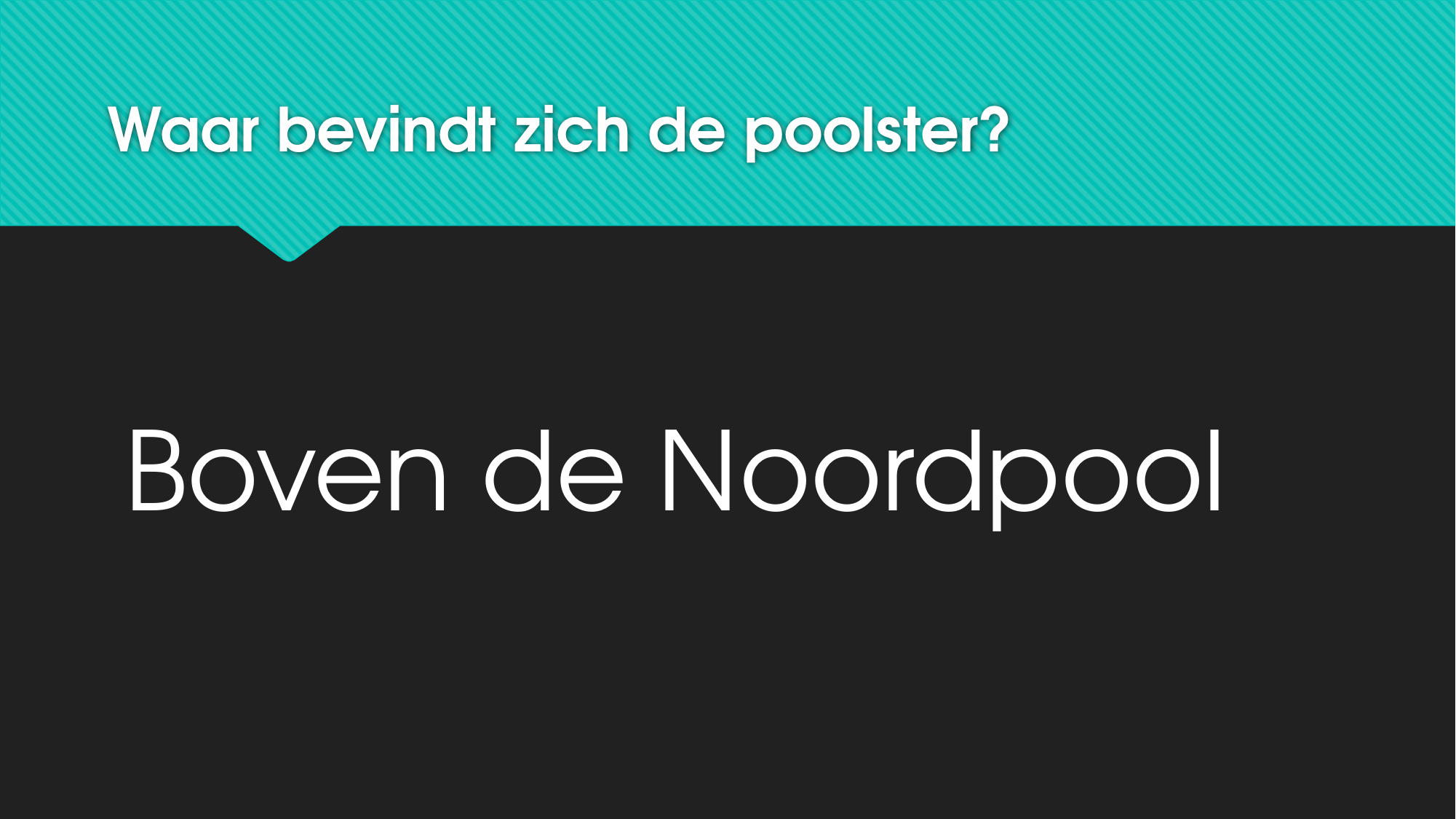

# Waar bevindt zich de poolster?

Boven de Noordpool